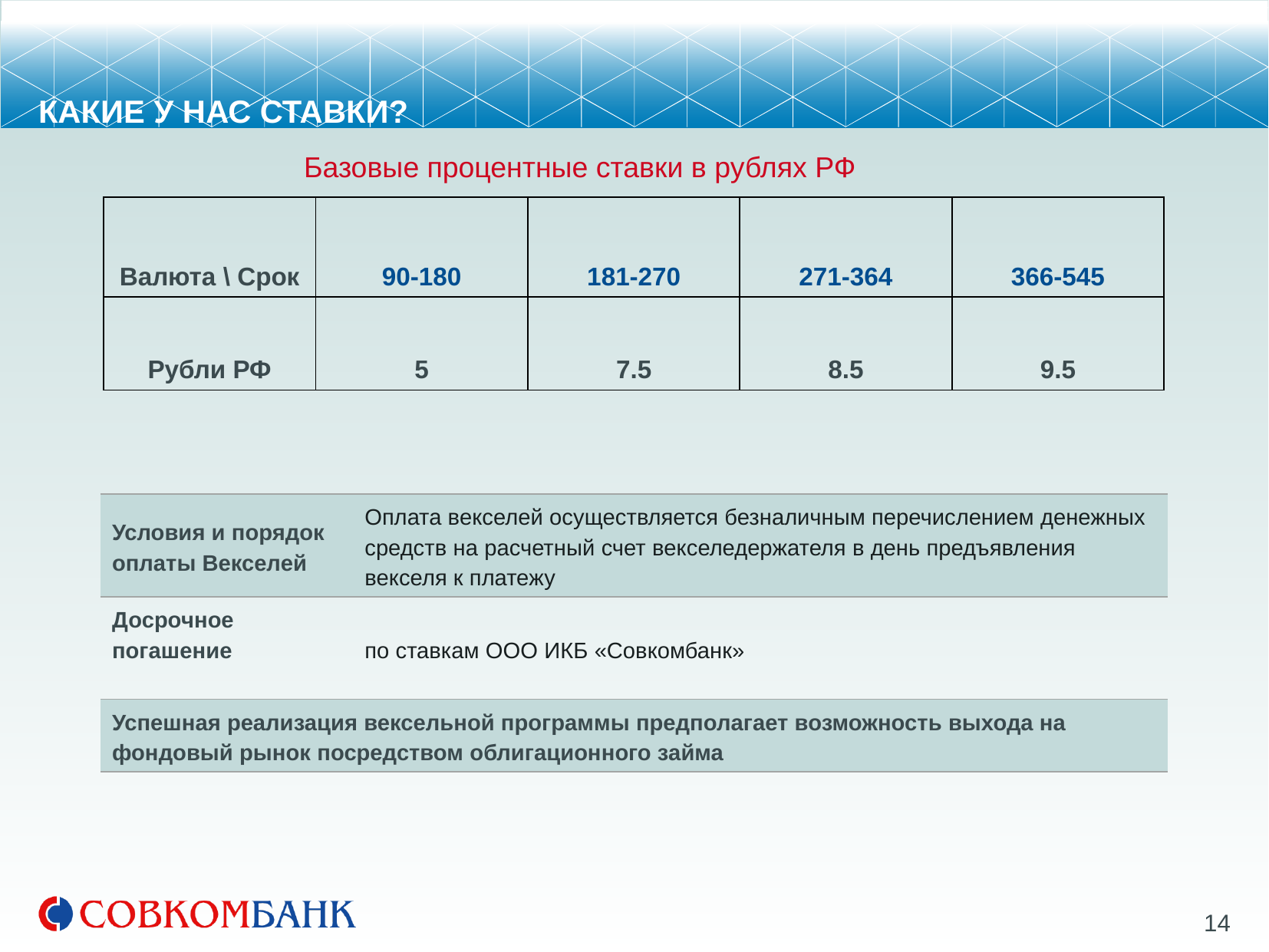

КАКИЕ У НАС СТАВКИ?
Базовые процентные ставки в рублях РФ
| Валюта \ Срок | 90-180 | 181-270 | 271-364 | 366-545 |
| --- | --- | --- | --- | --- |
| Рубли РФ | 5 | 7.5 | 8.5 | 9.5 |
| Условия и порядок оплаты Векселей | Оплата векселей осуществляется безналичным перечислением денежных средств на расчетный счет векселедержателя в день предъявления векселя к платежу |
| --- | --- |
| Досрочное погашение | по ставкам ООО ИКБ «Совкомбанк» |
| Успешная реализация вексельной программы предполагает возможность выхода на фондовый рынок посредством облигационного займа |  |
14